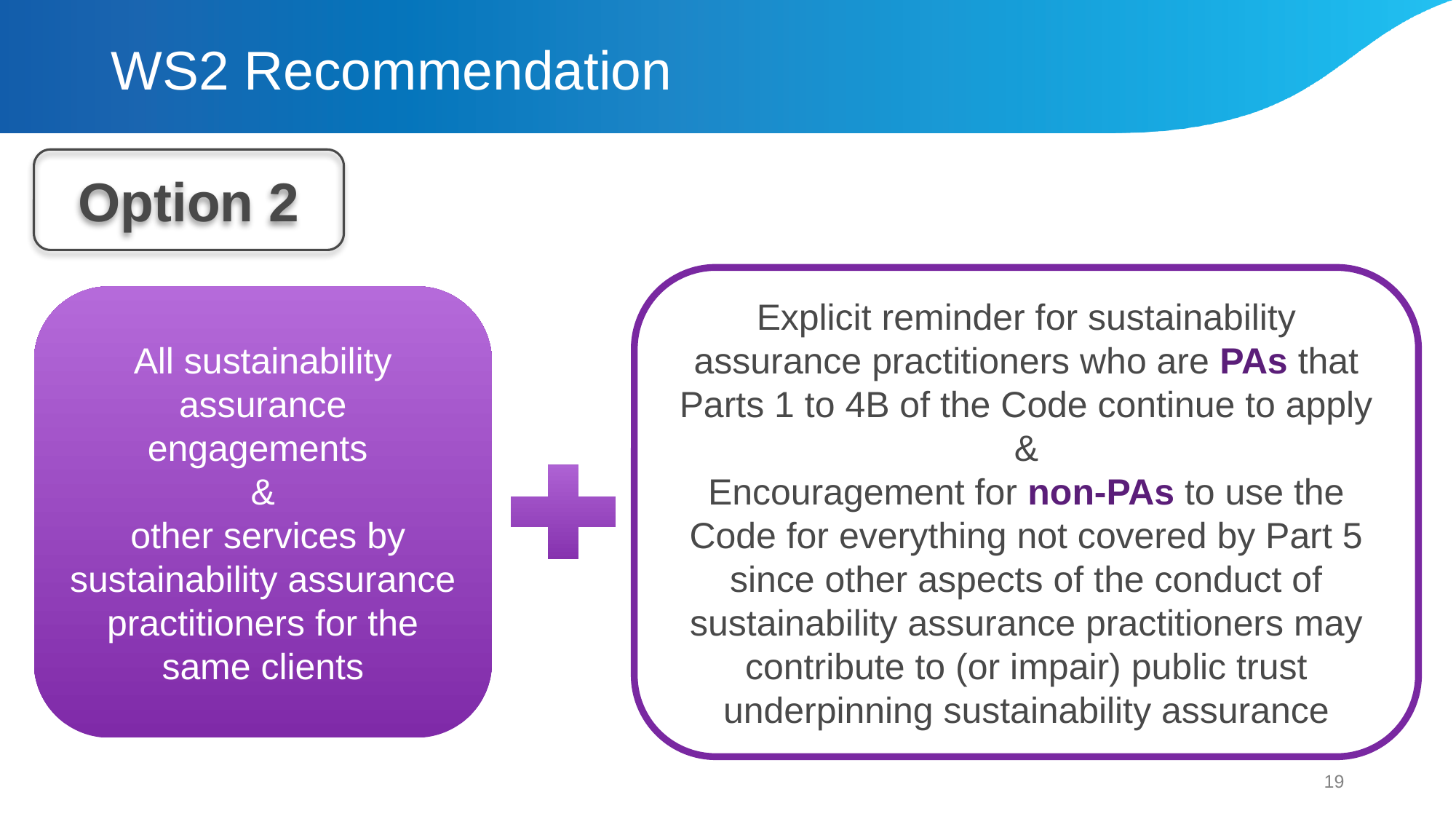

# WS2 Recommendation
Option 2
Explicit reminder for sustainability assurance practitioners who are PAs that Parts 1 to 4B of the Code continue to apply
&
Encouragement for non-PAs to use the Code for everything not covered by Part 5 since other aspects of the conduct of sustainability assurance practitioners may contribute to (or impair) public trust underpinning sustainability assurance
All sustainability assurance engagements
&
 other services by sustainability assurance practitioners for the same clients

19